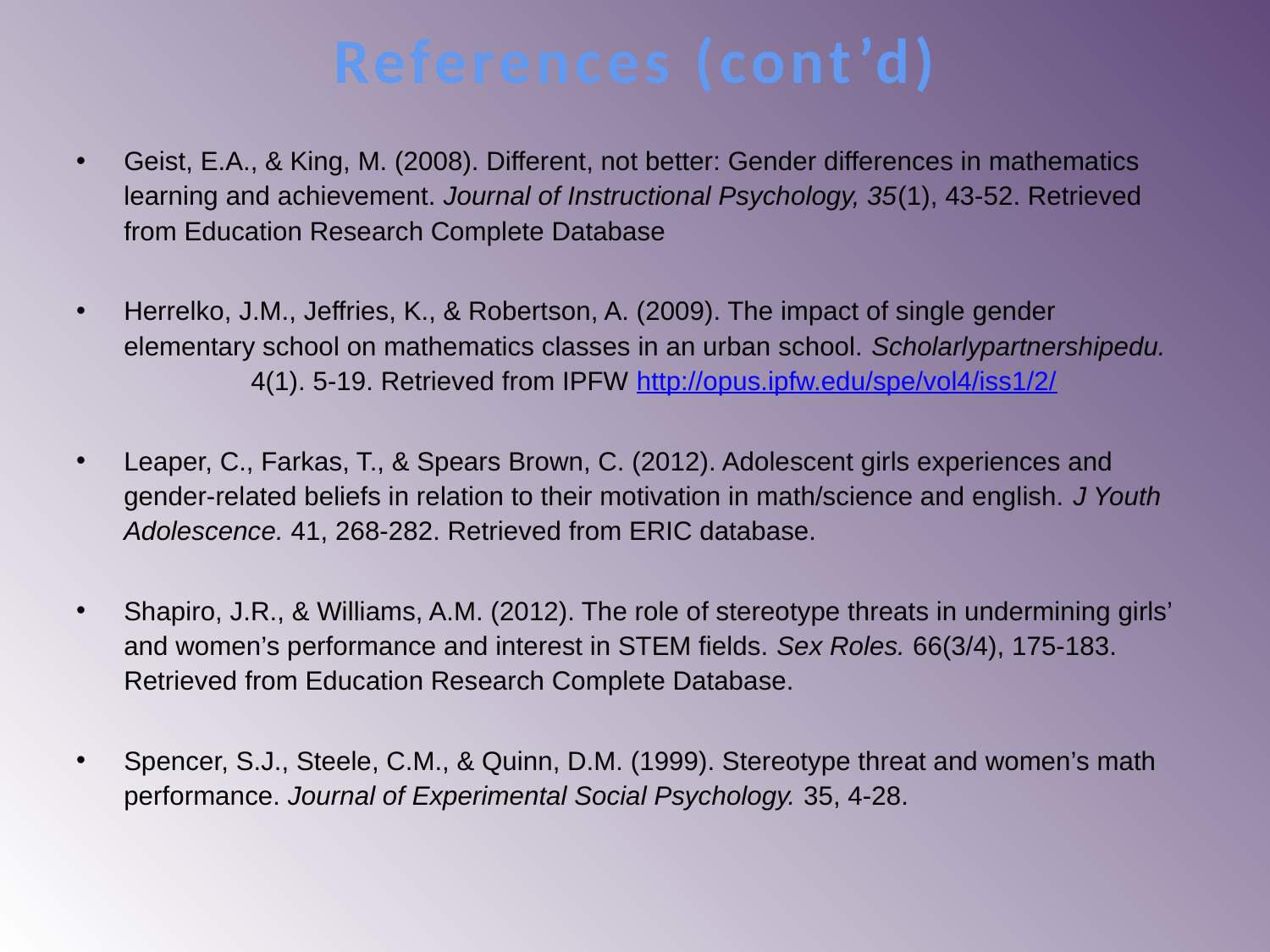

# References (cont’d)
Geist, E.A., & King, M. (2008). Different, not better: Gender differences in mathematics learning and achievement. Journal of Instructional Psychology, 35(1), 43-52. Retrieved from Education Research Complete Database

Herrelko, J.M., Jeffries, K., & Robertson, A. (2009). The impact of single gender elementary school on mathematics classes in an urban school. Scholarlypartnershipedu. 	4(1). 5-19. Retrieved from IPFW http://opus.ipfw.edu/spe/vol4/iss1/2/

Leaper, C., Farkas, T., & Spears Brown, C. (2012). Adolescent girls experiences and gender-related beliefs in relation to their motivation in math/science and english. J Youth Adolescence. 41, 268-282. Retrieved from ERIC database.

Shapiro, J.R., & Williams, A.M. (2012). The role of stereotype threats in undermining girls’ and women’s performance and interest in STEM fields. Sex Roles. 66(3/4), 175-183. Retrieved from Education Research Complete Database.

Spencer, S.J., Steele, C.M., & Quinn, D.M. (1999). Stereotype threat and women’s math performance. Journal of Experimental Social Psychology. 35, 4-28.